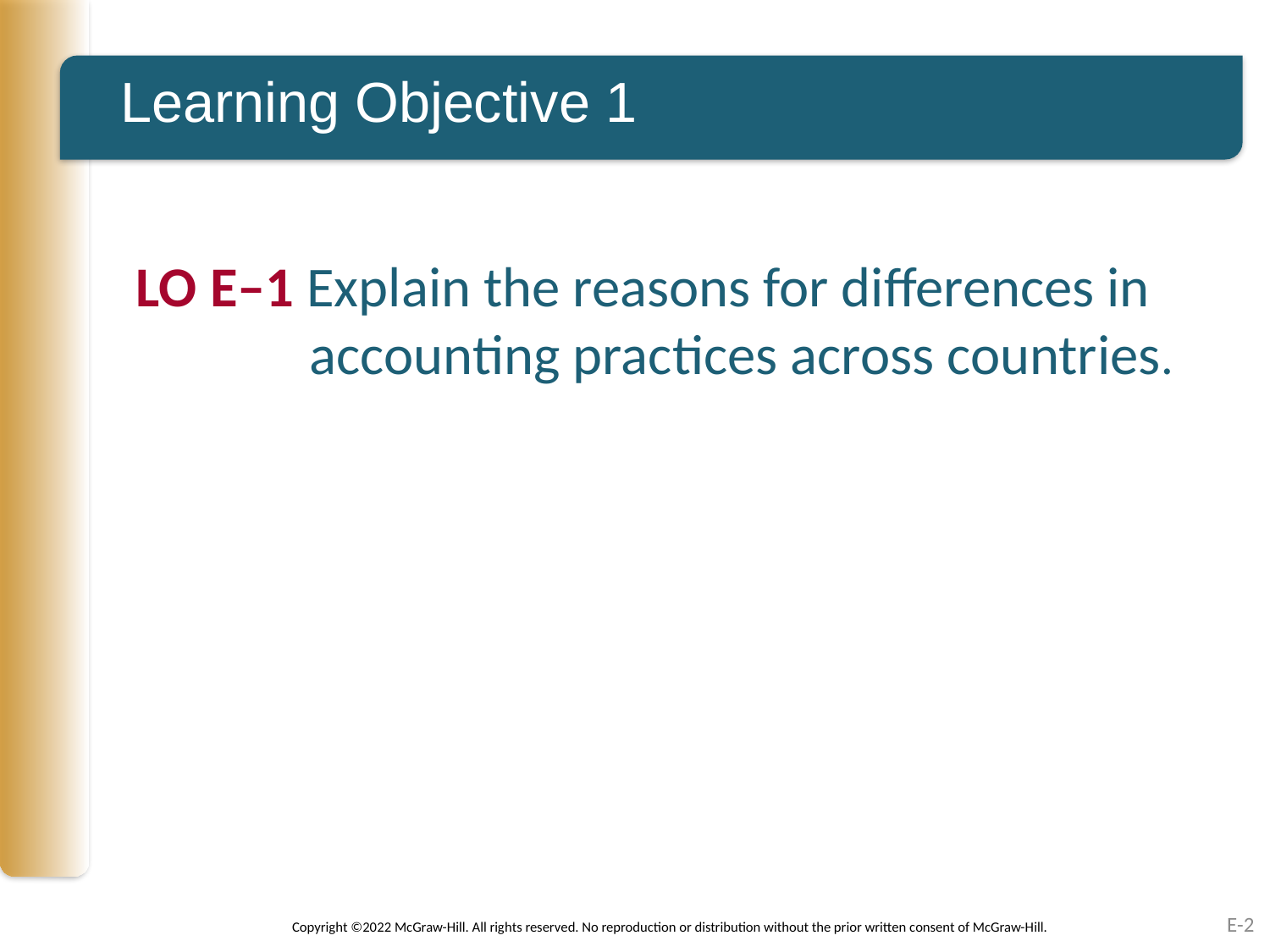

# Learning Objective 1

LO E–1 Explain the reasons for differences in accounting practices across countries.
E-2
Copyright ©2022 McGraw-Hill. All rights reserved. No reproduction or distribution without the prior written consent of McGraw-Hill.